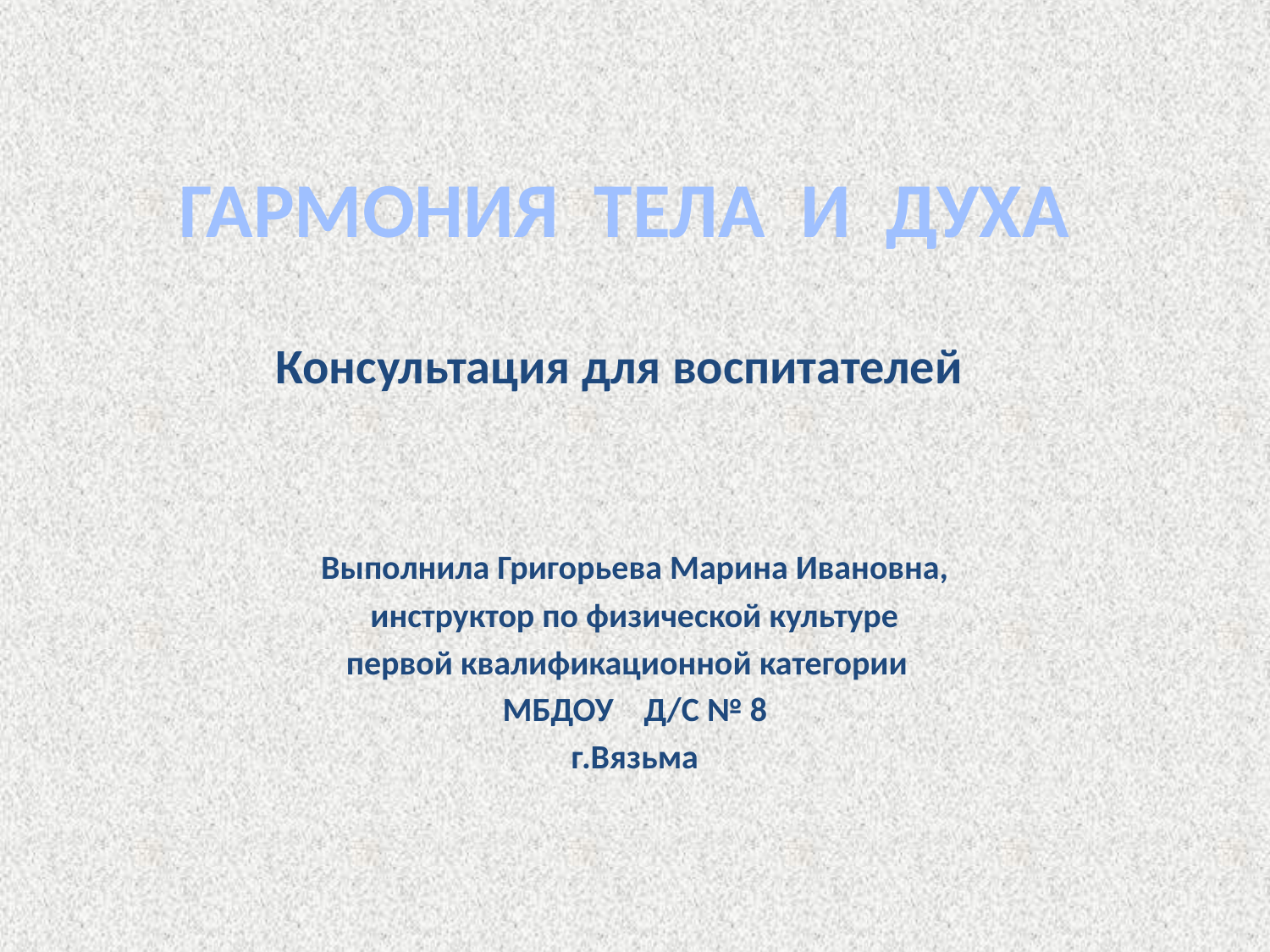

# ГАРМОНИЯ  ТЕЛА  И  ДУХА
Консультация для воспитателей
Выполнила Григорьева Марина Ивановна,
 инструктор по физической культуре
первой квалификационной категории
МБДОУ    Д/С № 8
г.Вязьма